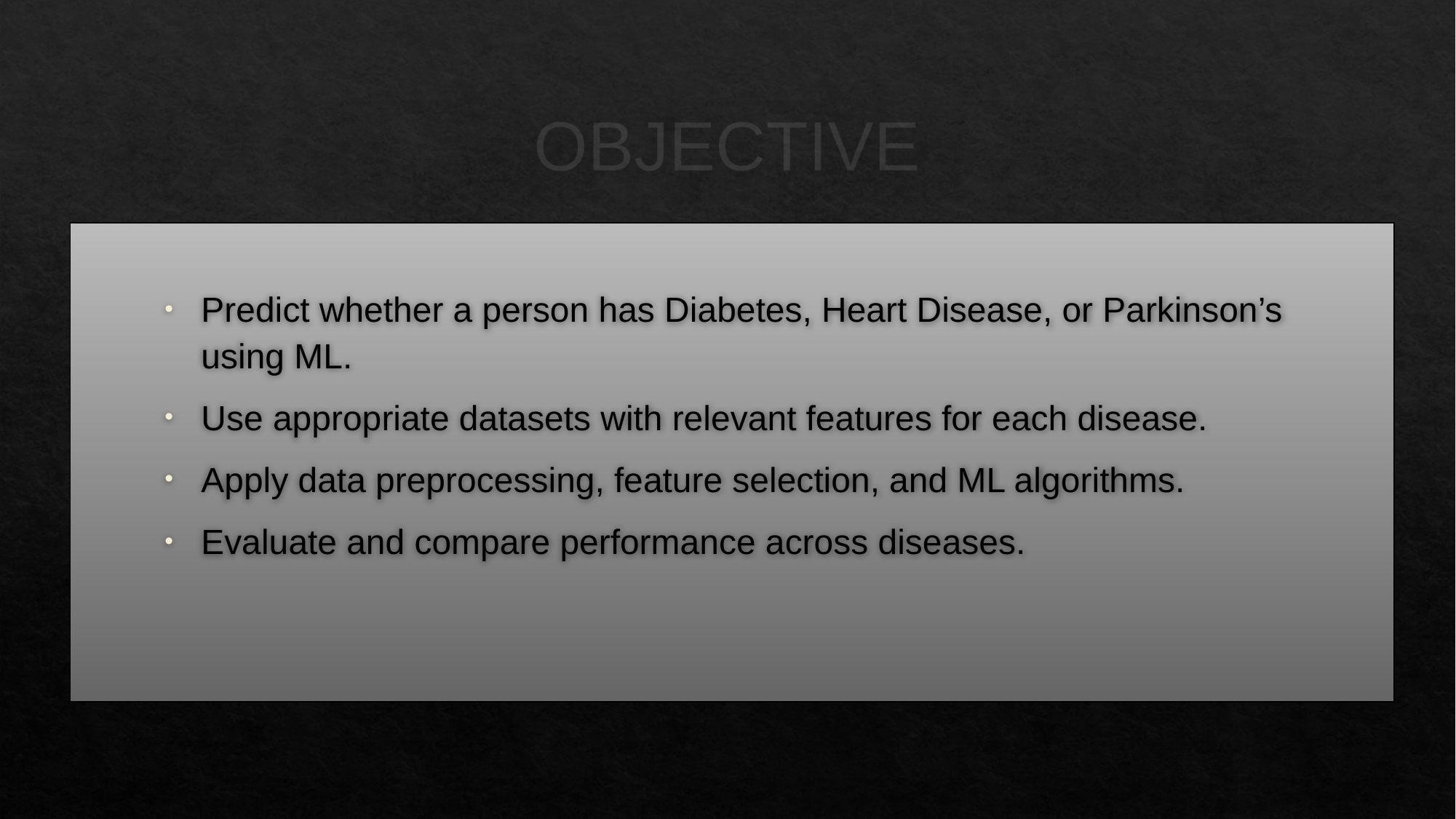

# OBJECTIVE

Predict whether a person has Diabetes, Heart Disease, or Parkinson’s using ML.
Use appropriate datasets with relevant features for each disease.
Apply data preprocessing, feature selection, and ML algorithms.
Evaluate and compare performance across diseases.